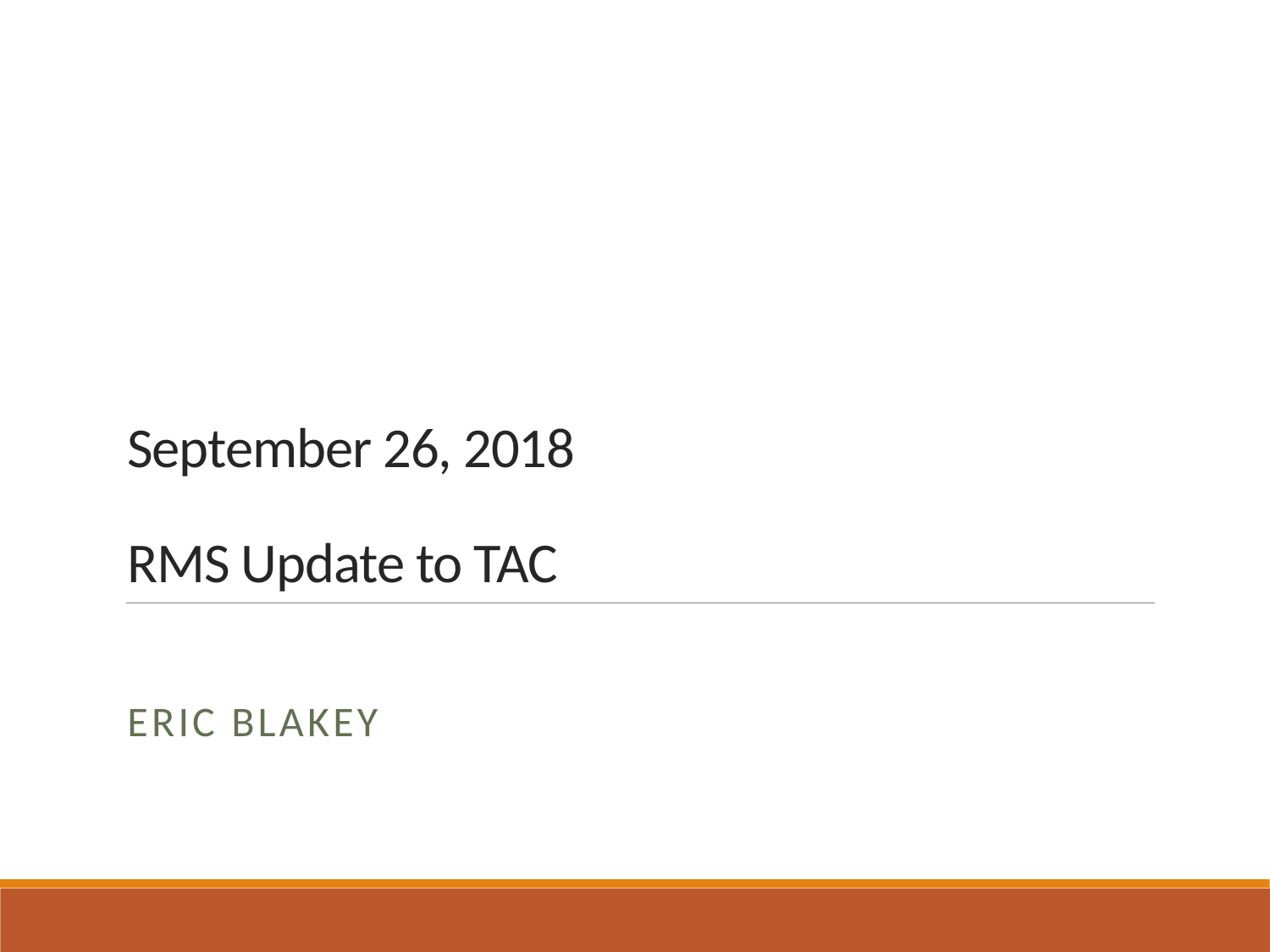

# September 26, 2018 RMS Update to TAC

Eric Blakey